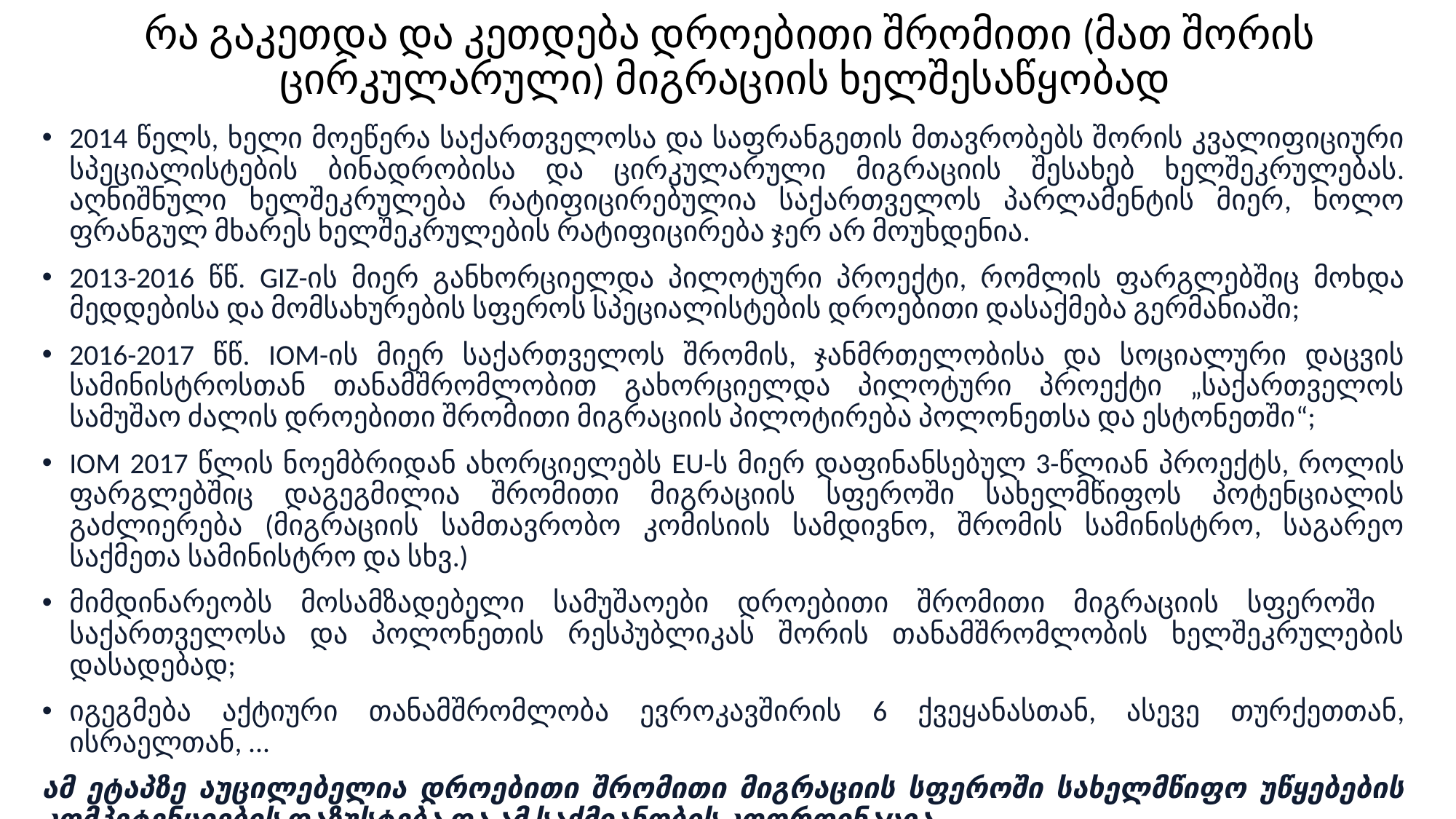

# რა გაკეთდა და კეთდება დროებითი შრომითი (მათ შორის ცირკულარული) მიგრაციის ხელშესაწყობად
2014 წელს, ხელი მოეწერა საქართველოსა და საფრანგეთის მთავრობებს შორის კვალიფიციური სპეციალისტების ბინადრობისა და ცირკულარული მიგრაციის შესახებ ხელშეკრულებას. აღნიშნული ხელშეკრულება რატიფიცირებულია საქართველოს პარლამენტის მიერ, ხოლო ფრანგულ მხარეს ხელშეკრულების რატიფიცირება ჯერ არ მოუხდენია.
2013-2016 წწ. GIZ-ის მიერ განხორციელდა პილოტური პროექტი, რომლის ფარგლებშიც მოხდა მედდებისა და მომსახურების სფეროს სპეციალისტების დროებითი დასაქმება გერმანიაში;
2016-2017 წწ. IOM-ის მიერ საქართველოს შრომის, ჯანმრთელობისა და სოციალური დაცვის სამინისტროსთან თანამშრომლობით გახორციელდა პილოტური პროექტი „საქართველოს სამუშაო ძალის დროებითი შრომითი მიგრაციის პილოტირება პოლონეთსა და ესტონეთში“;
IOM 2017 წლის ნოემბრიდან ახორციელებს EU-ს მიერ დაფინანსებულ 3-წლიან პროექტს, როლის ფარგლებშიც დაგეგმილია შრომითი მიგრაციის სფეროში სახელმწიფოს პოტენციალის გაძლიერება (მიგრაციის სამთავრობო კომისიის სამდივნო, შრომის სამინისტრო, საგარეო საქმეთა სამინისტრო და სხვ.)
მიმდინარეობს მოსამზადებელი სამუშაოები დროებითი შრომითი მიგრაციის სფეროში  საქართველოსა და პოლონეთის რესპუბლიკას შორის თანამშრომლობის ხელშეკრულების დასადებად;
იგეგმება აქტიური თანამშრომლობა ევროკავშირის 6 ქვეყანასთან, ასევე თურქეთთან, ისრაელთან, ...
ამ ეტაპზე აუცილებელია დროებითი შრომითი მიგრაციის სფეროში სახელმწიფო უწყებების კომპეტენციების დაზუსტება და ამ საქმიანობის კოორდინაცია.